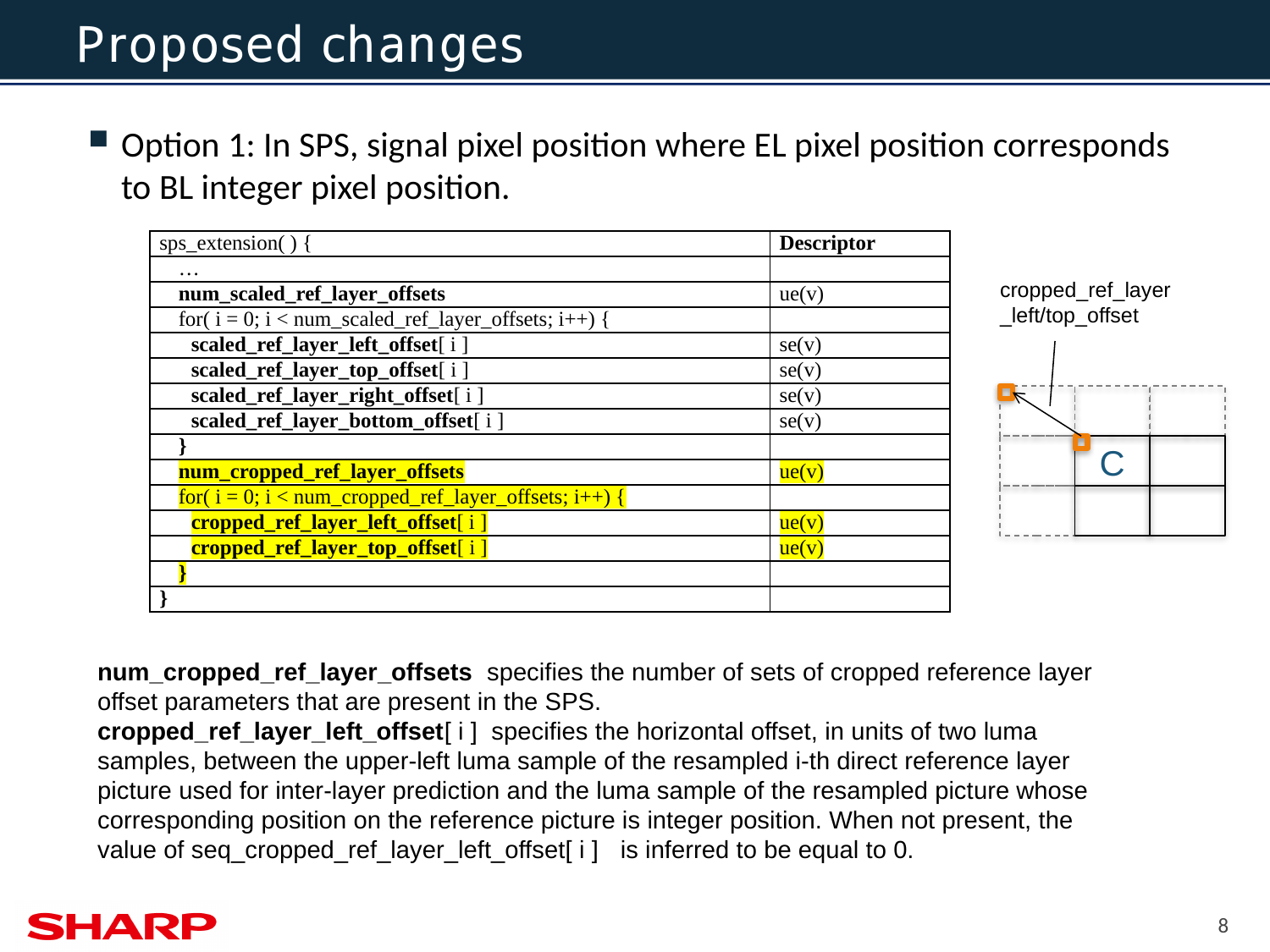

# Proposed changes
Option 1: In SPS, signal pixel position where EL pixel position corresponds to BL integer pixel position.
| sps\_extension( ) { | Descriptor |
| --- | --- |
| … |  |
| num\_scaled\_ref\_layer\_offsets | ue(v) |
| for( i = 0; i < num\_scaled\_ref\_layer\_offsets; i++) { |  |
| scaled\_ref\_layer\_left\_offset[ i ] | se(v) |
| scaled\_ref\_layer\_top\_offset[ i ] | se(v) |
| scaled\_ref\_layer\_right\_offset[ i ] | se(v) |
| scaled\_ref\_layer\_bottom\_offset[ i ] | se(v) |
| } |  |
| num\_cropped\_ref\_layer\_offsets | ue(v) |
| for( i = 0; i < num\_cropped\_ref\_layer\_offsets; i++) { |  |
| cropped\_ref\_layer\_left\_offset[ i ] | ue(v) |
| cropped\_ref\_layer\_top\_offset[ i ] | ue(v) |
| } |  |
| } |  |
cropped_ref_layer_left/top_offset

C

num_cropped_ref_layer_offsets  specifies the number of sets of cropped reference layer offset parameters that are present in the SPS.
cropped_ref_layer_left_offset[ i ]  specifies the horizontal offset, in units of two luma samples, between the upper-left luma sample of the resampled i-th direct reference layer picture used for inter-layer prediction and the luma sample of the resampled picture whose corresponding position on the reference picture is integer position. When not present, the value of seq_cropped_ref_layer_left_offset[ i ]   is inferred to be equal to 0.
8